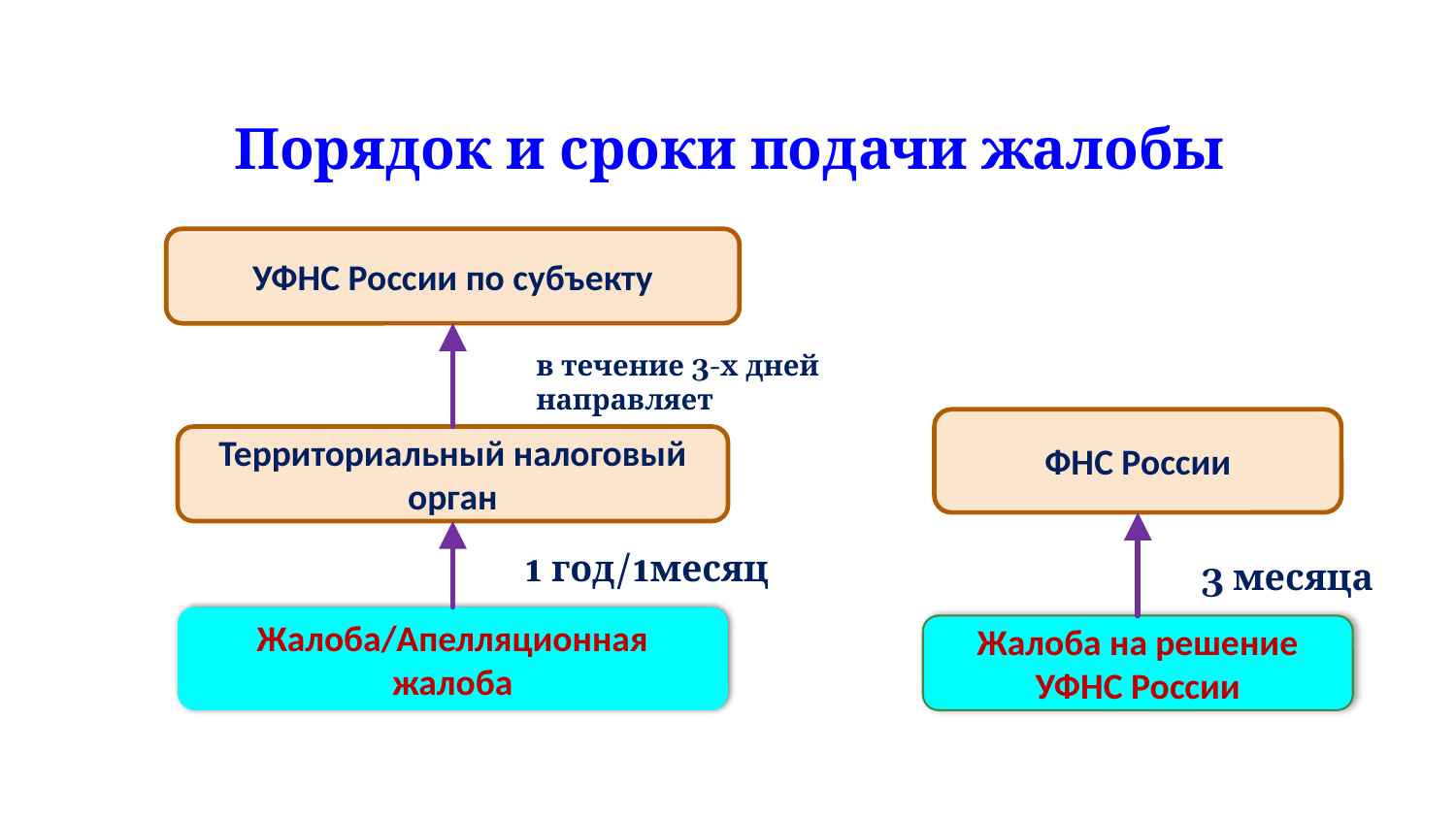

# Порядок и сроки подачи жалобы
УФНС России по субъекту
в течение 3-х дней направляет
ФНС России
Территориальный налоговый орган
1 год/1месяц
3 месяца
Жалоба/Апелляционная жалоба
Жалоба на решение УФНС России